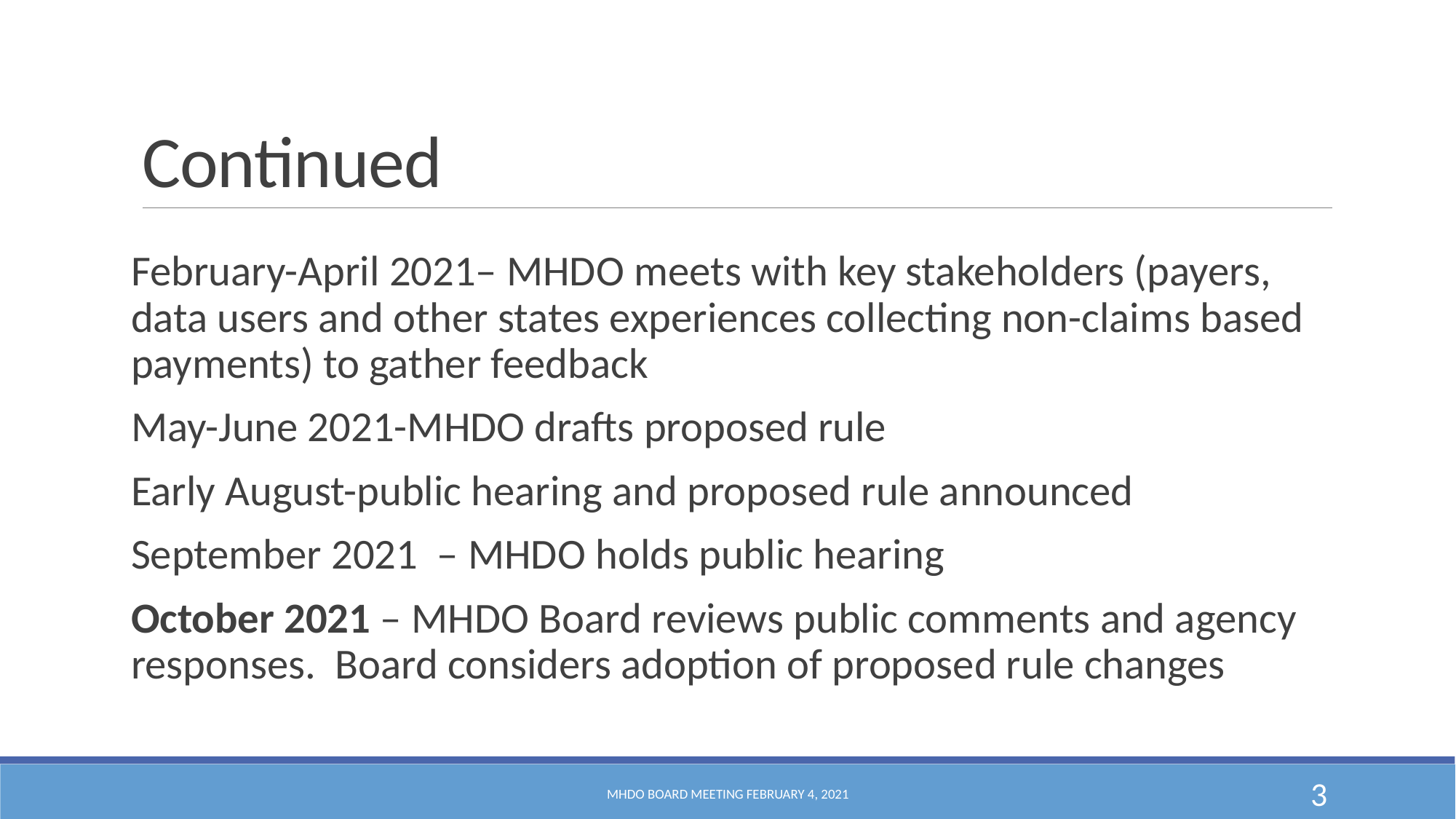

# Continued
February-April 2021– MHDO meets with key stakeholders (payers, data users and other states experiences collecting non-claims based payments) to gather feedback
May-June 2021-MHDO drafts proposed rule
Early August-public hearing and proposed rule announced
September 2021  – MHDO holds public hearing
October 2021 – MHDO Board reviews public comments and agency responses.  Board considers adoption of proposed rule changes

MHDO Board Meeting February 4, 2021
3